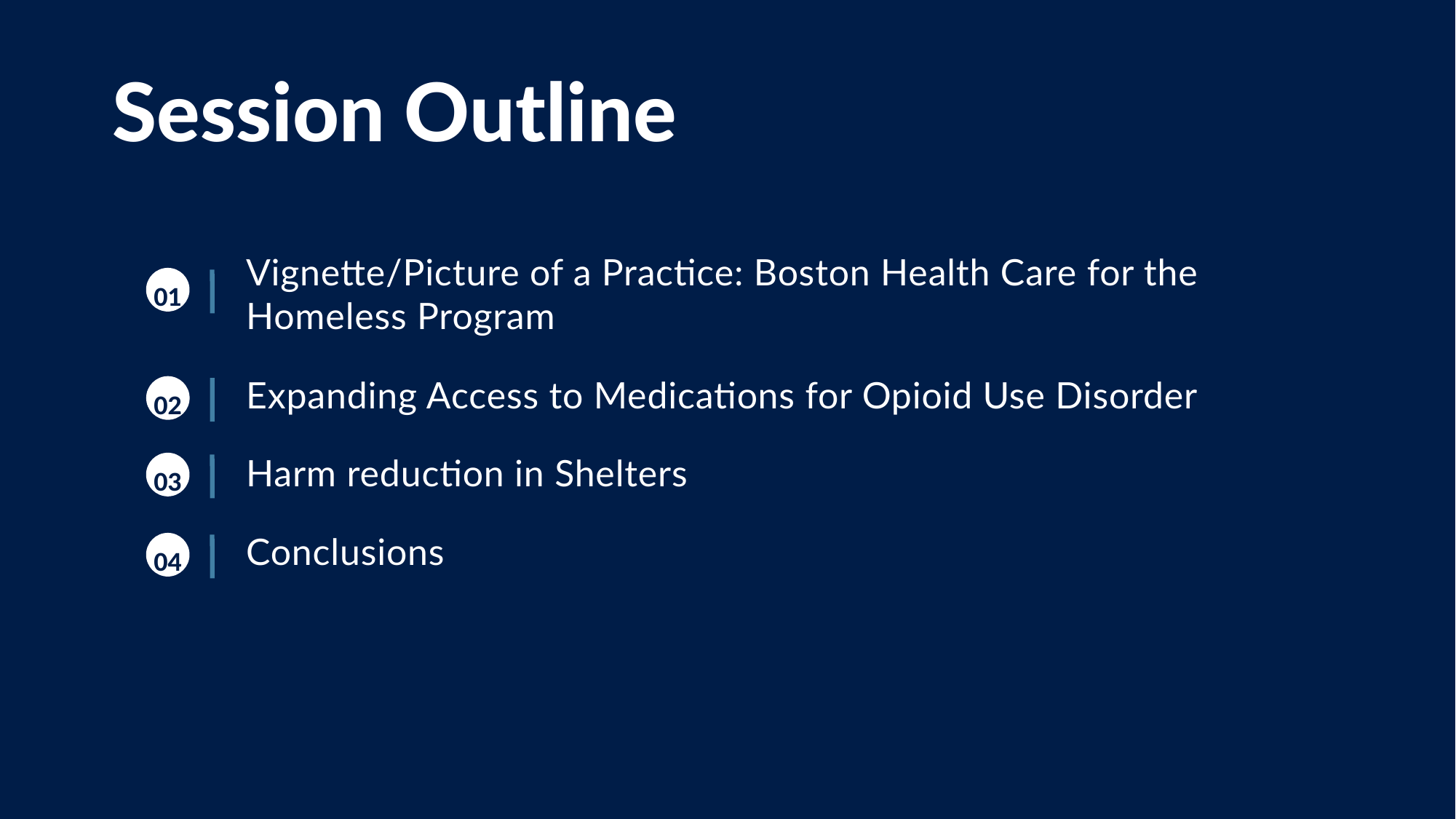

Session Outline
Vignette/Picture of a Practice: Boston Health Care for the Homeless Program
01

02
Expanding Access to Medications for Opioid Use Disorder

03
Harm reduction in Shelters

04
Conclusions